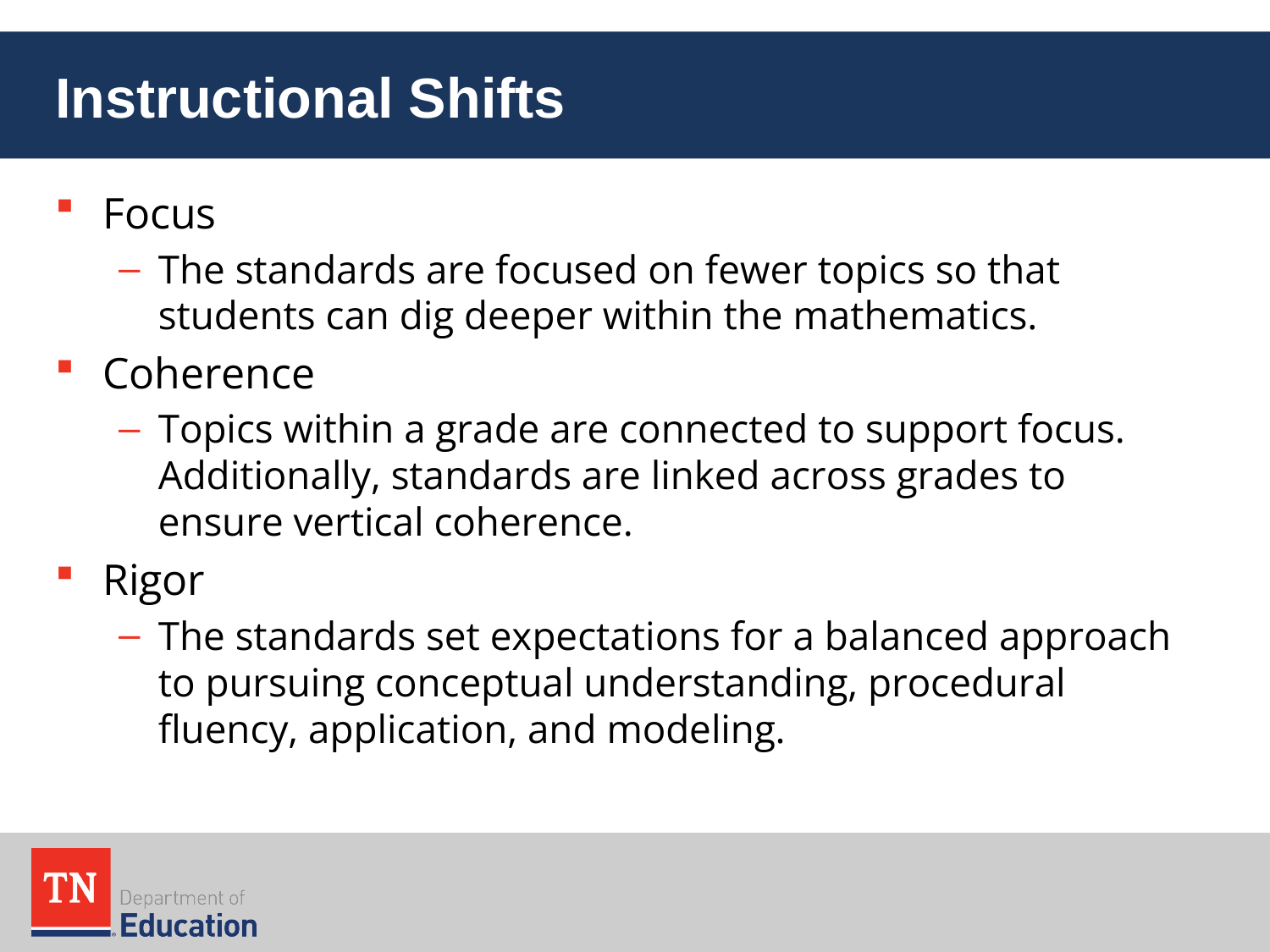

# Instructional Shifts
Focus
The standards are focused on fewer topics so that students can dig deeper within the mathematics.
Coherence
Topics within a grade are connected to support focus. Additionally, standards are linked across grades to ensure vertical coherence.
Rigor
The standards set expectations for a balanced approach to pursuing conceptual understanding, procedural fluency, application, and modeling.